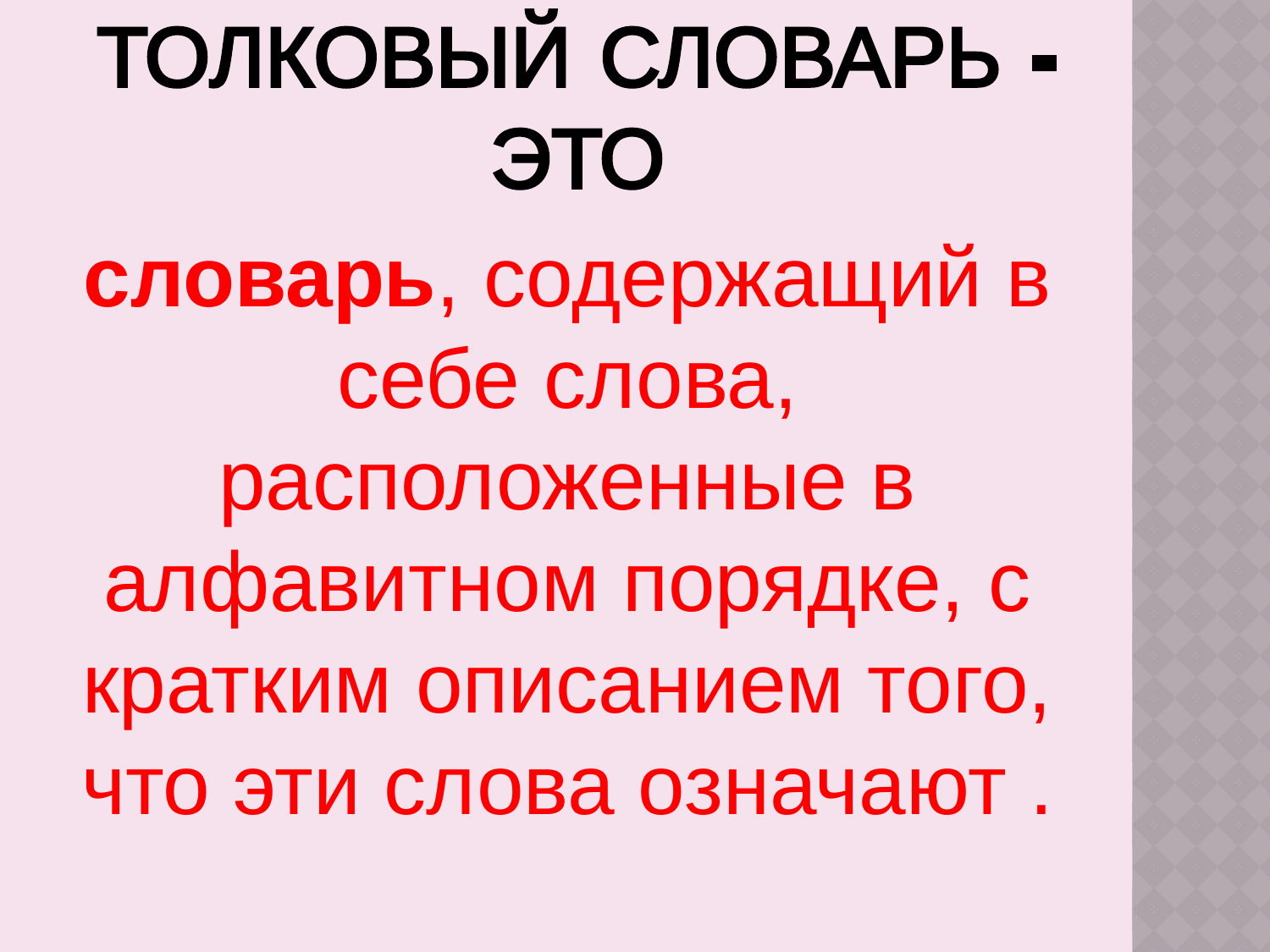

# Толковый словарь - это
словарь, содержащий в себе слова, расположенные в алфавитном порядке, с кратким описанием того, что эти слова означают .